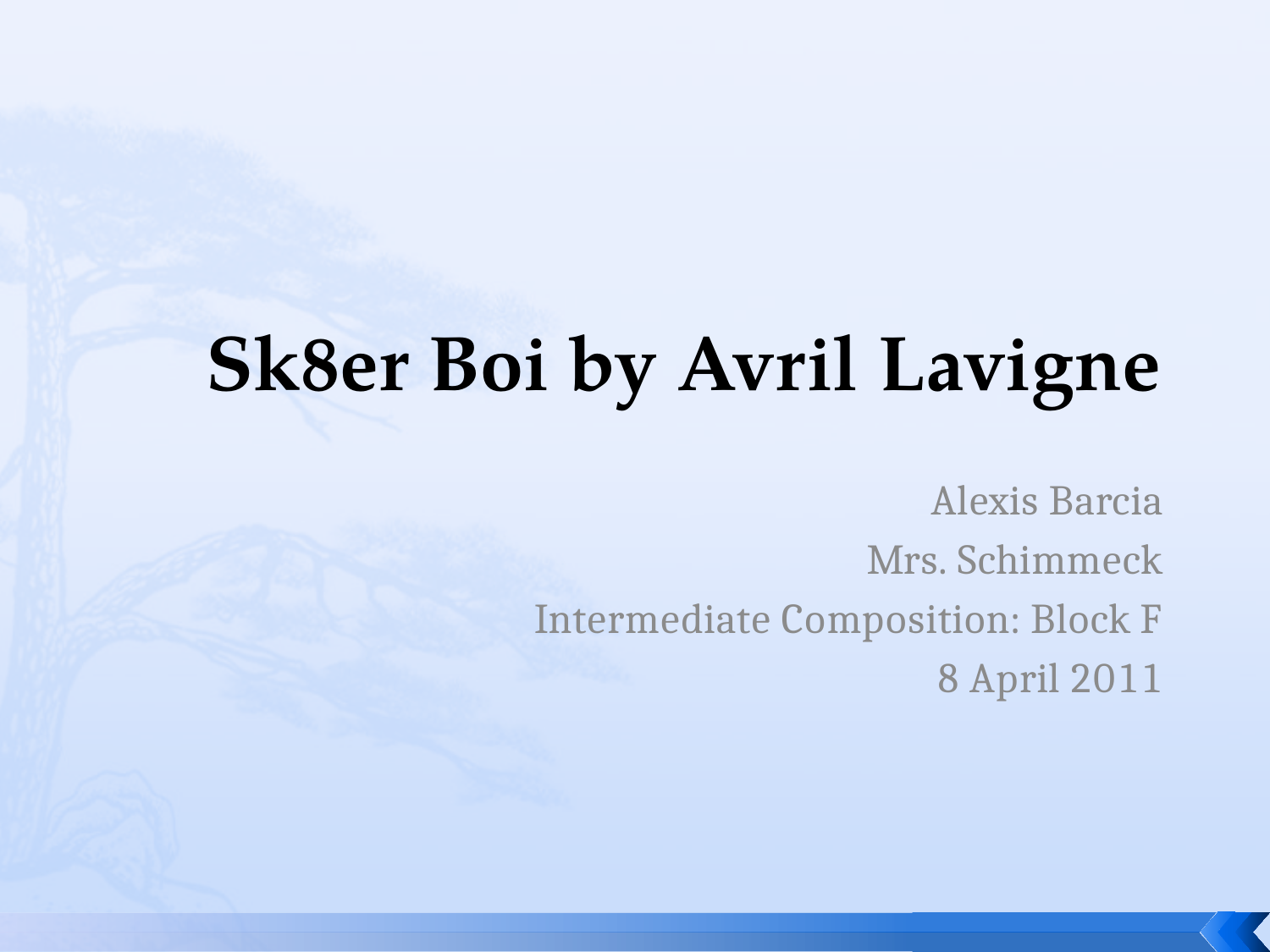

# Sk8er Boi by Avril Lavigne
Alexis Barcia
Mrs. Schimmeck
Intermediate Composition: Block F
8 April 2011